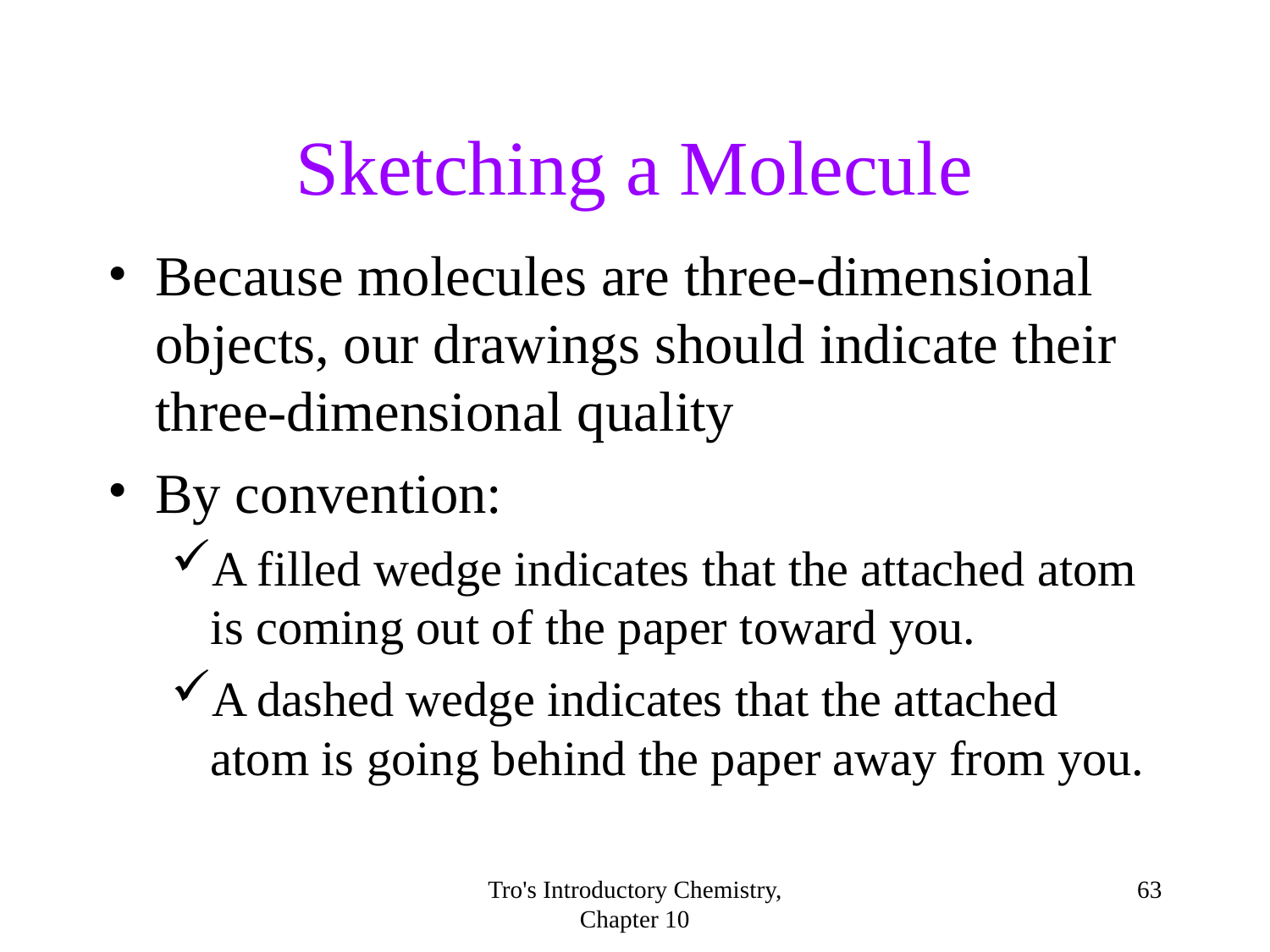

Sketching a Molecule
Because molecules are three-dimensional objects, our drawings should indicate their three-dimensional quality
By convention:
A filled wedge indicates that the attached atom is coming out of the paper toward you.
A dashed wedge indicates that the attached atom is going behind the paper away from you.
Tro's Introductory Chemistry, Chapter 10
63